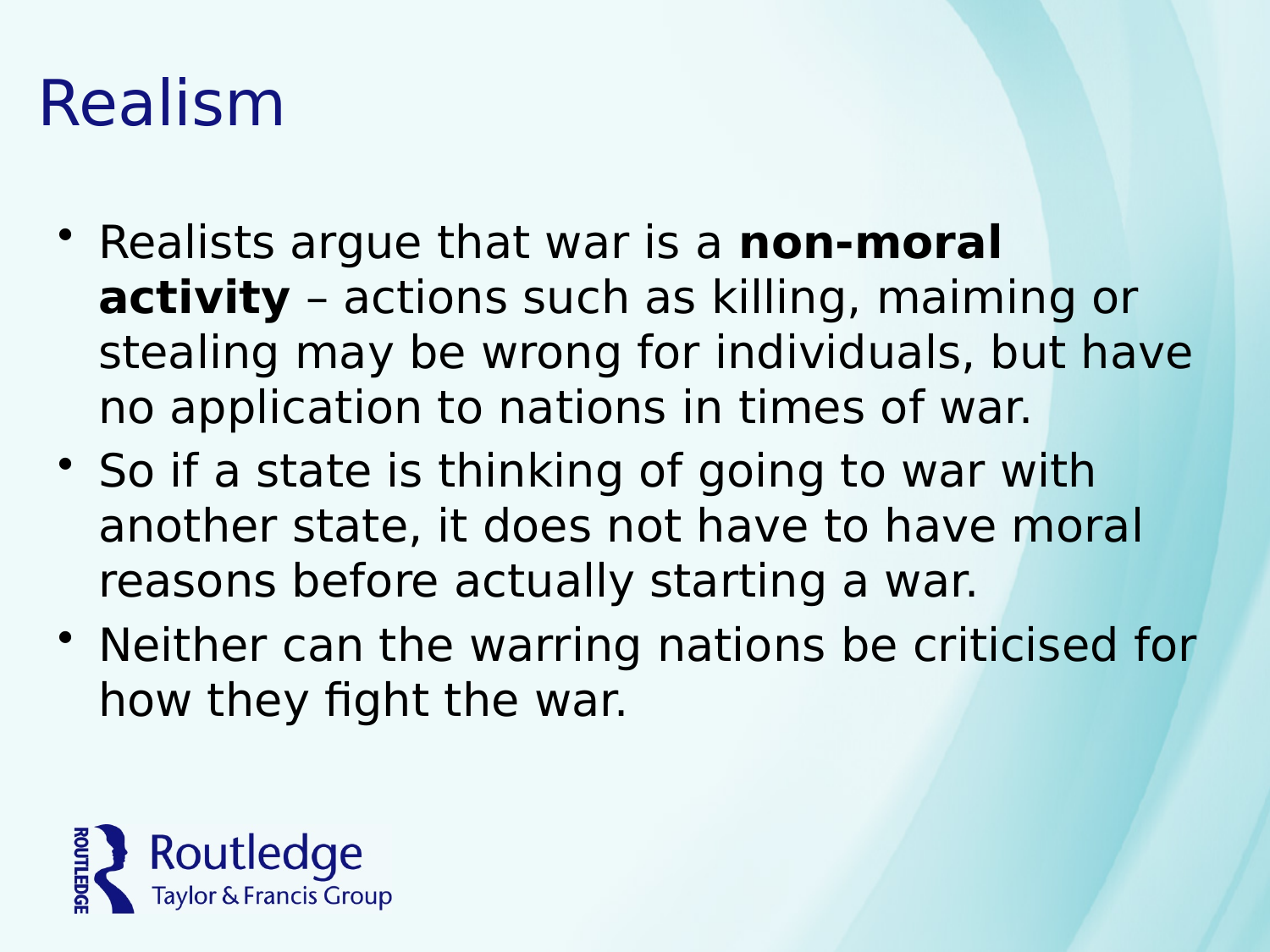

# Realism
Realists argue that war is a non-moral activity – actions such as killing, maiming or stealing may be wrong for individuals, but have no application to nations in times of war.
So if a state is thinking of going to war with another state, it does not have to have moral reasons before actually starting a war.
Neither can the warring nations be criticised for how they fight the war.